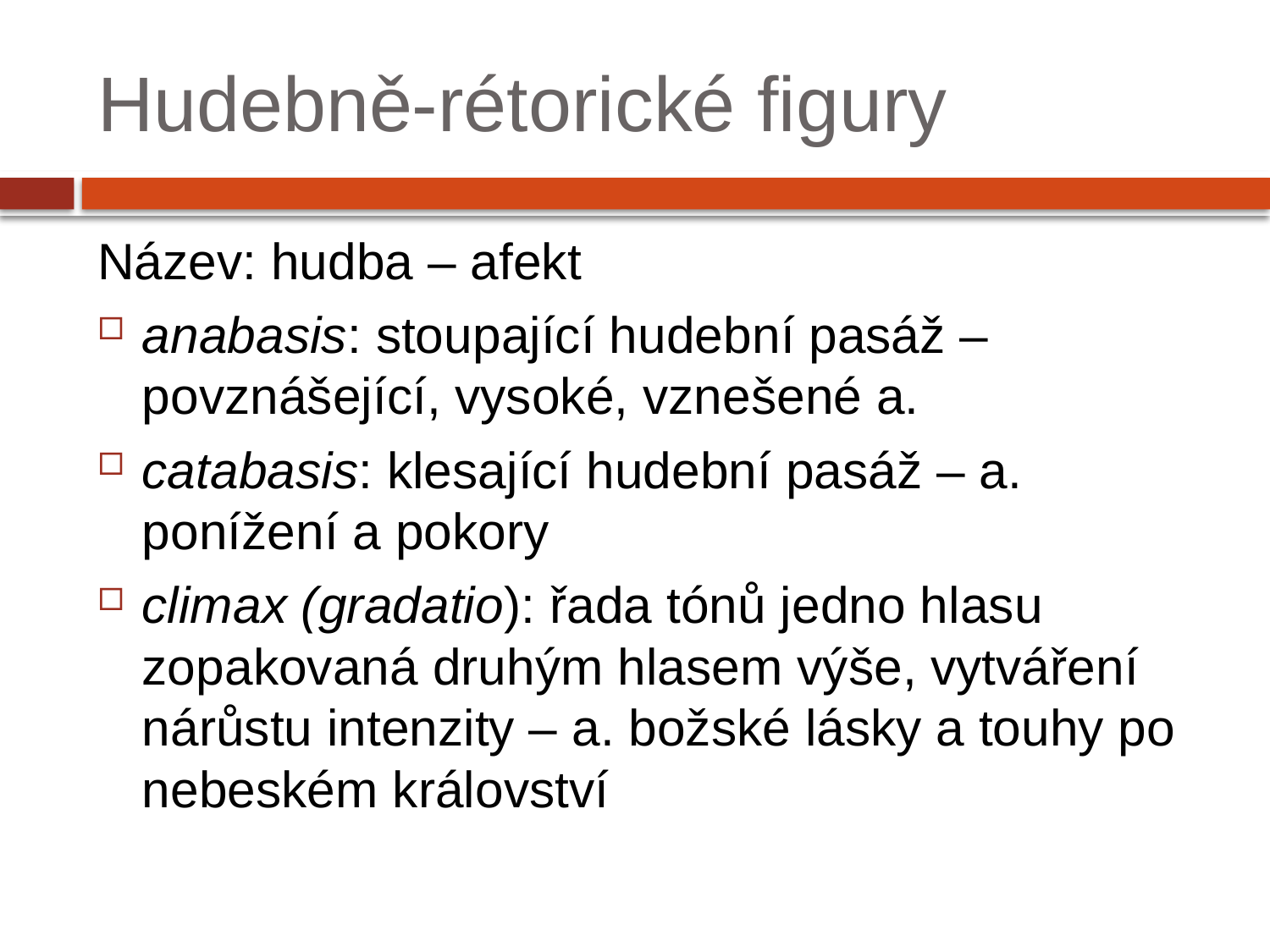

# Hudebně-rétorické figury
Název: hudba – afekt
anabasis: stoupající hudební pasáž – povznášející, vysoké, vznešené a.
catabasis: klesající hudební pasáž – a. ponížení a pokory
climax (gradatio): řada tónů jedno hlasu zopakovaná druhým hlasem výše, vytváření nárůstu intenzity – a. božské lásky a touhy po nebeském království